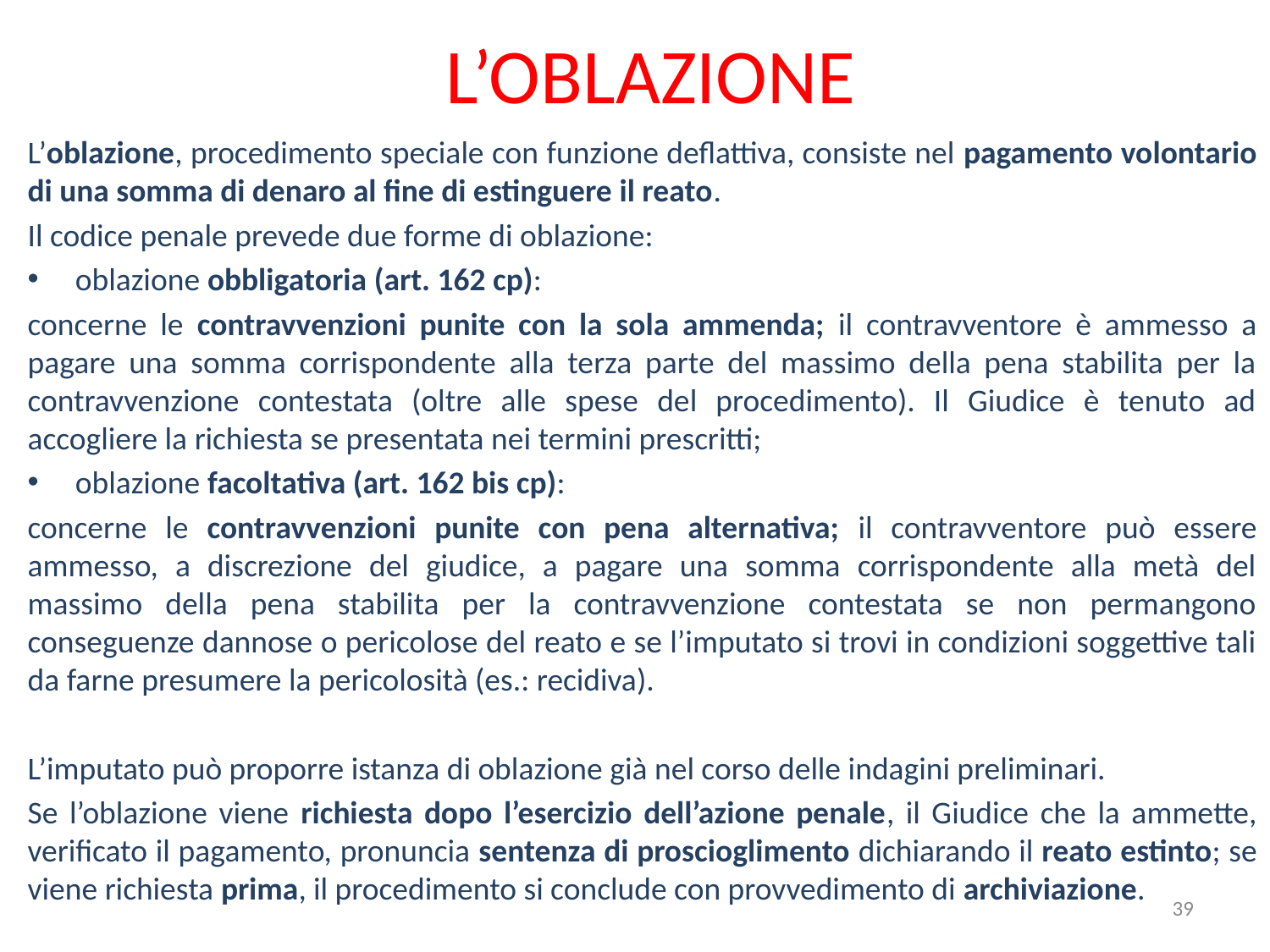

# L’OBLAZIONE
L’oblazione, procedimento speciale con funzione deflattiva, consiste nel pagamento volontario di una somma di denaro al fine di estinguere il reato.
Il codice penale prevede due forme di oblazione:
oblazione obbligatoria (art. 162 cp):
concerne le contravvenzioni punite con la sola ammenda; il contravventore è ammesso a pagare una somma corrispondente alla terza parte del massimo della pena stabilita per la contravvenzione contestata (oltre alle spese del procedimento). Il Giudice è tenuto ad accogliere la richiesta se presentata nei termini prescritti;
oblazione facoltativa (art. 162 bis cp):
concerne le contravvenzioni punite con pena alternativa; il contravventore può essere ammesso, a discrezione del giudice, a pagare una somma corrispondente alla metà del massimo della pena stabilita per la contravvenzione contestata se non permangono conseguenze dannose o pericolose del reato e se l’imputato si trovi in condizioni soggettive tali da farne presumere la pericolosità (es.: recidiva).

L’imputato può proporre istanza di oblazione già nel corso delle indagini preliminari.
Se l’oblazione viene richiesta dopo l’esercizio dell’azione penale, il Giudice che la ammette, verificato il pagamento, pronuncia sentenza di proscioglimento dichiarando il reato estinto; se viene richiesta prima, il procedimento si conclude con provvedimento di archiviazione.

39